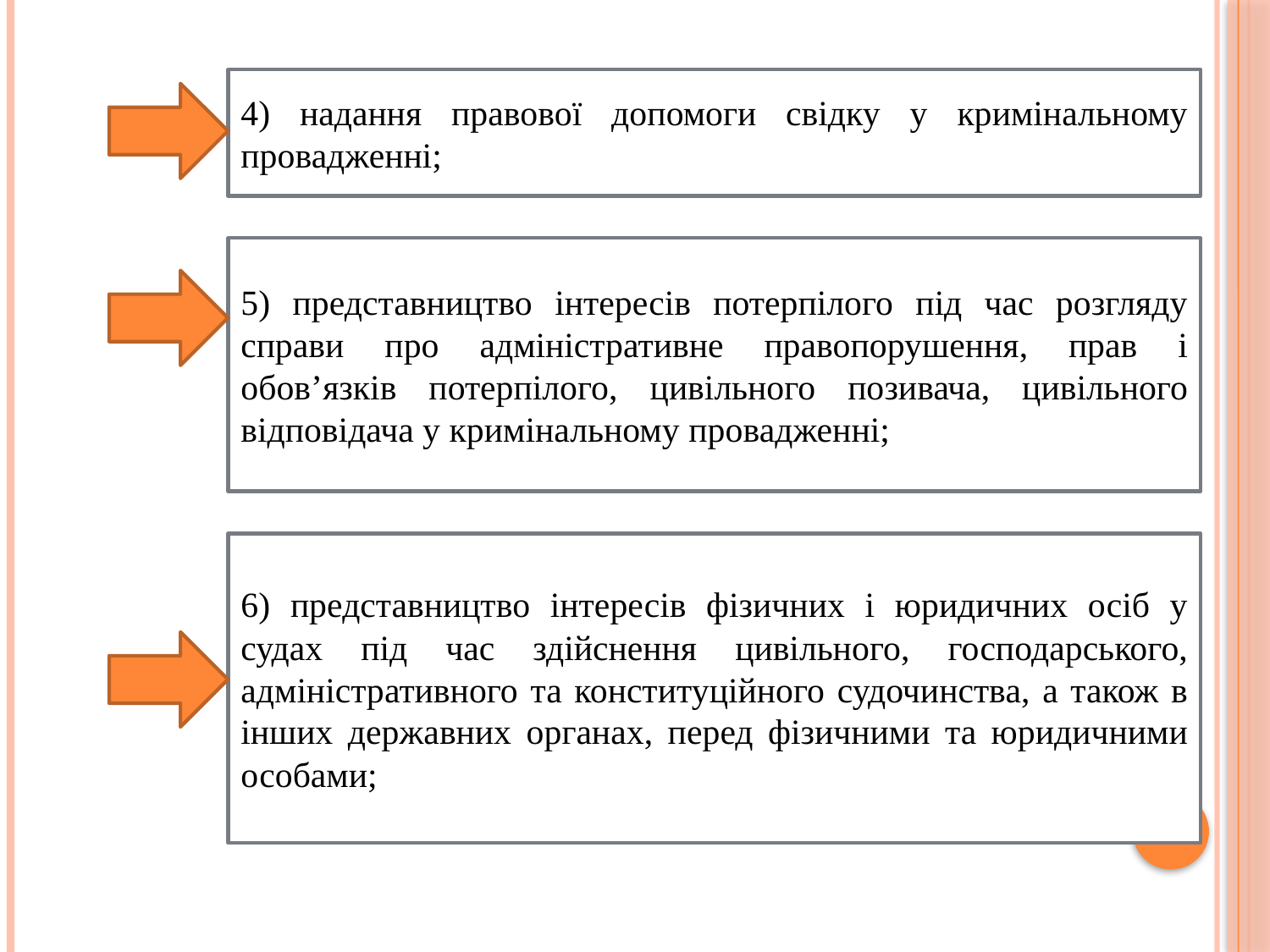

4) надання правової допомоги свідку у кримінальному провадженні;

5) представництво інтересів потерпілого під час розгляду справи про адміністративне правопорушення, прав і обов’язків потерпілого, цивільного позивача, цивільного відповідача у кримінальному провадженні;

6) представництво інтересів фізичних і юридичних осіб у судах під час здійснення цивільного, господарського, адміністративного та конституційного судочинства, а також в інших державних органах, перед фізичними та юридичними особами;